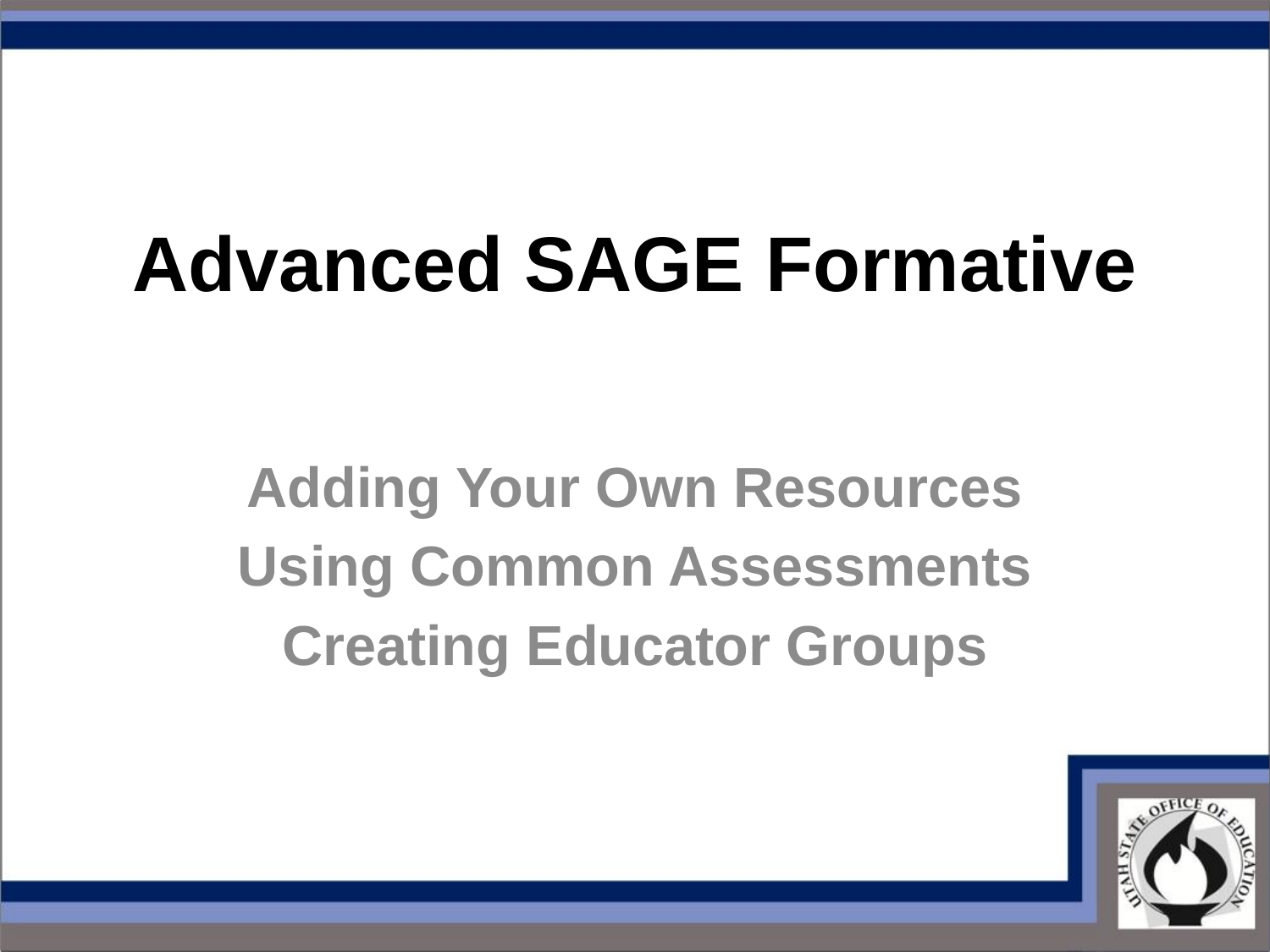

# Advanced SAGE Formative
Adding Your Own Resources
Using Common Assessments
Creating Educator Groups